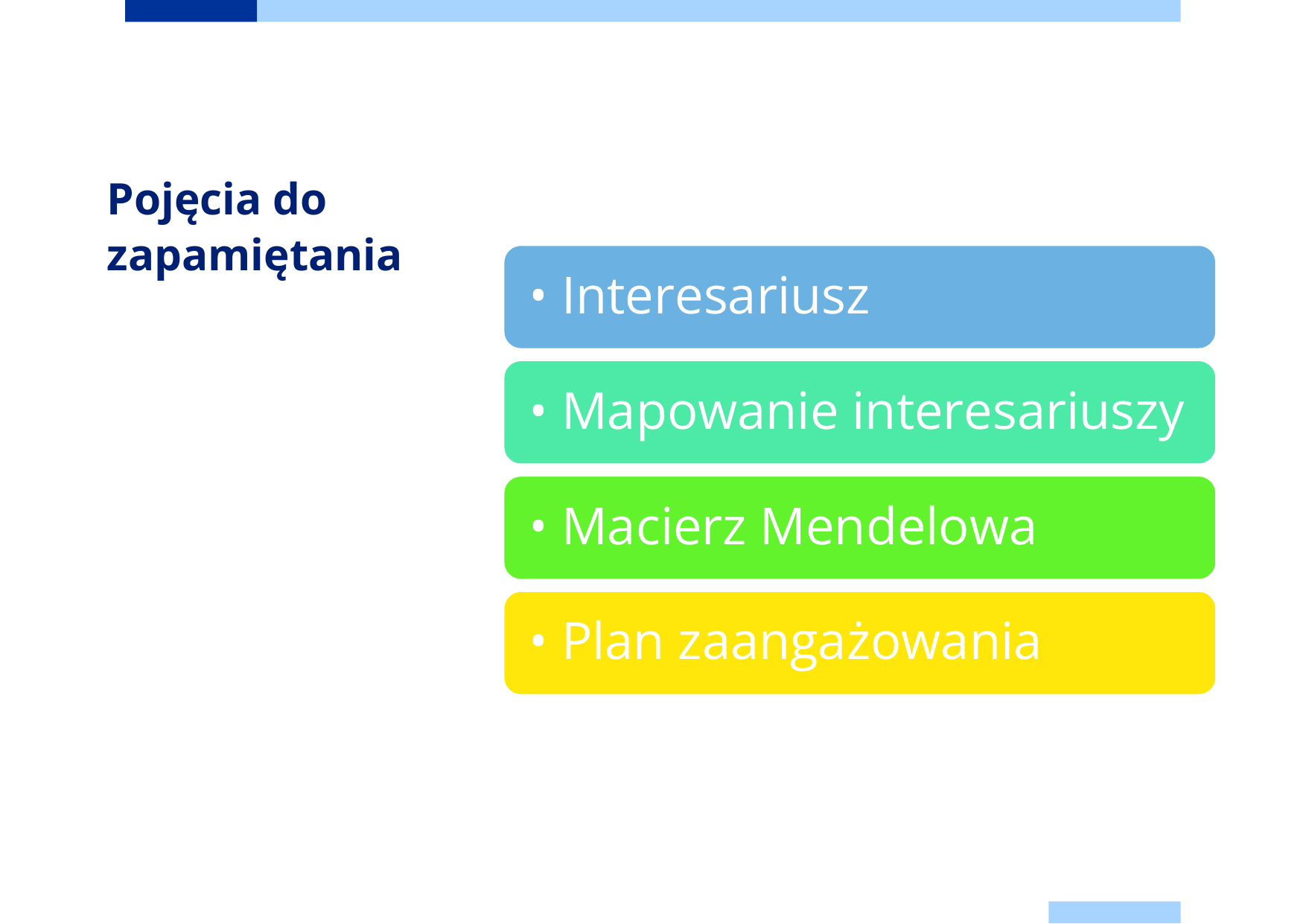

# Pojęcia do zapamiętania
• Interesariusz
• Mapowanie interesariuszy
• Macierz Mendelowa
• Plan zaangażowania